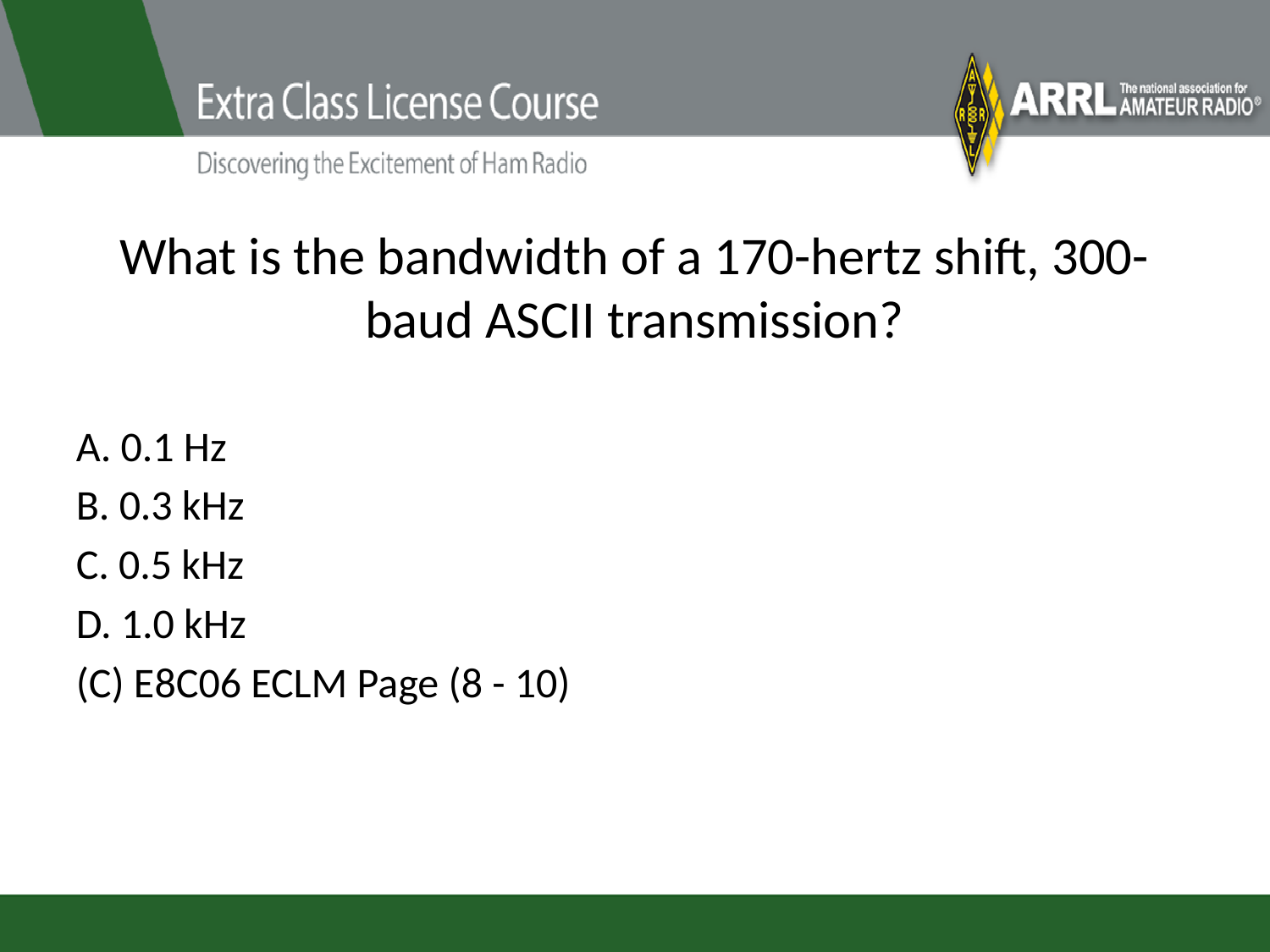

# What is the bandwidth of a 170-hertz shift, 300-baud ASCII transmission?
A. 0.1 Hz
B. 0.3 kHz
C. 0.5 kHz
D. 1.0 kHz
(C) E8C06 ECLM Page (8 - 10)